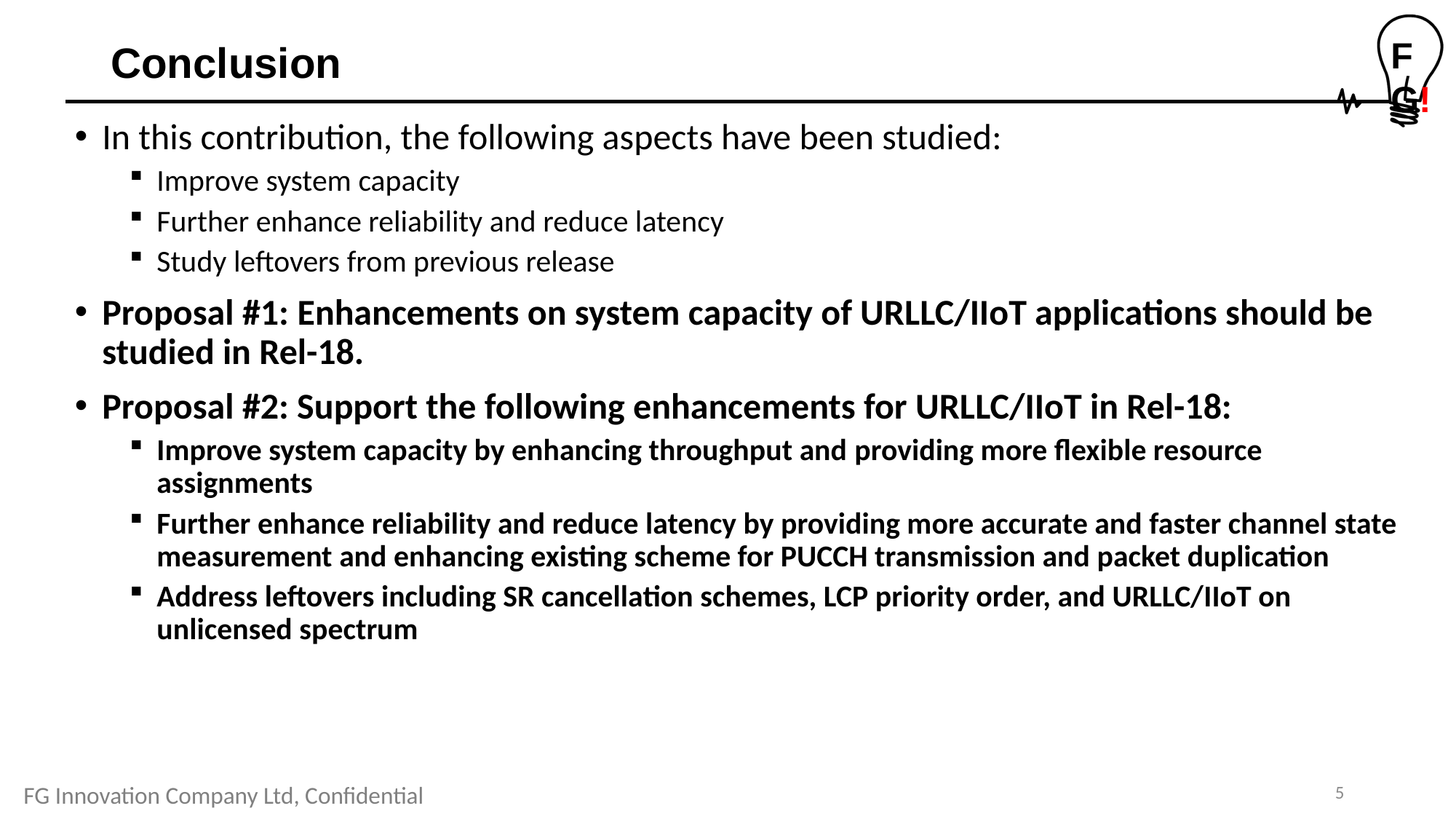

# Conclusion
In this contribution, the following aspects have been studied:
Improve system capacity
Further enhance reliability and reduce latency
Study leftovers from previous release
Proposal #1: Enhancements on system capacity of URLLC/IIoT applications should be studied in Rel-18.
Proposal #2: Support the following enhancements for URLLC/IIoT in Rel-18:
Improve system capacity by enhancing throughput and providing more flexible resource assignments
Further enhance reliability and reduce latency by providing more accurate and faster channel state measurement and enhancing existing scheme for PUCCH transmission and packet duplication
Address leftovers including SR cancellation schemes, LCP priority order, and URLLC/IIoT on unlicensed spectrum

5